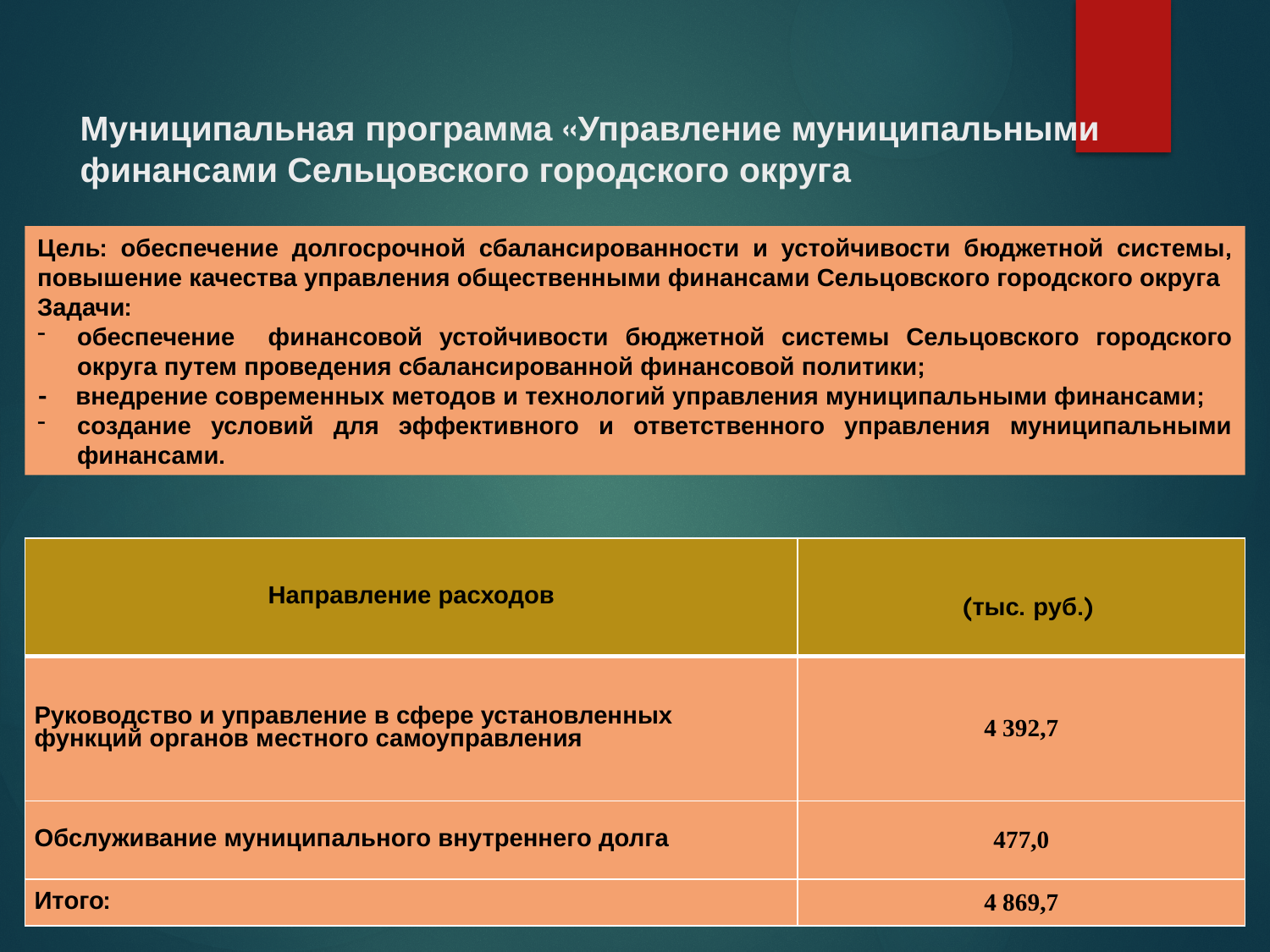

# Муниципальная программа «Управление муниципальными финансами Сельцовского городского округа
Цель: обеспечение долгосрочной сбалансированности и устойчивости бюджетной системы, повышение качества управления общественными финансами Сельцовского городского округа
Задачи:
обеспечение  финансовой устойчивости бюджетной системы Сельцовского городского округа путем проведения сбалансированной финансовой политики;
-    внедрение современных методов и технологий управления муниципальными финансами;
создание условий для эффективного и ответственного управления муниципальными финансами.
| Направление расходов | (тыс. руб.) |
| --- | --- |
| Руководство и управление в сфере установленных функций органов местного самоуправления | 4 392,7 |
| Обслуживание муниципального внутреннего долга | 477,0 |
| Итого: | 4 869,7 |